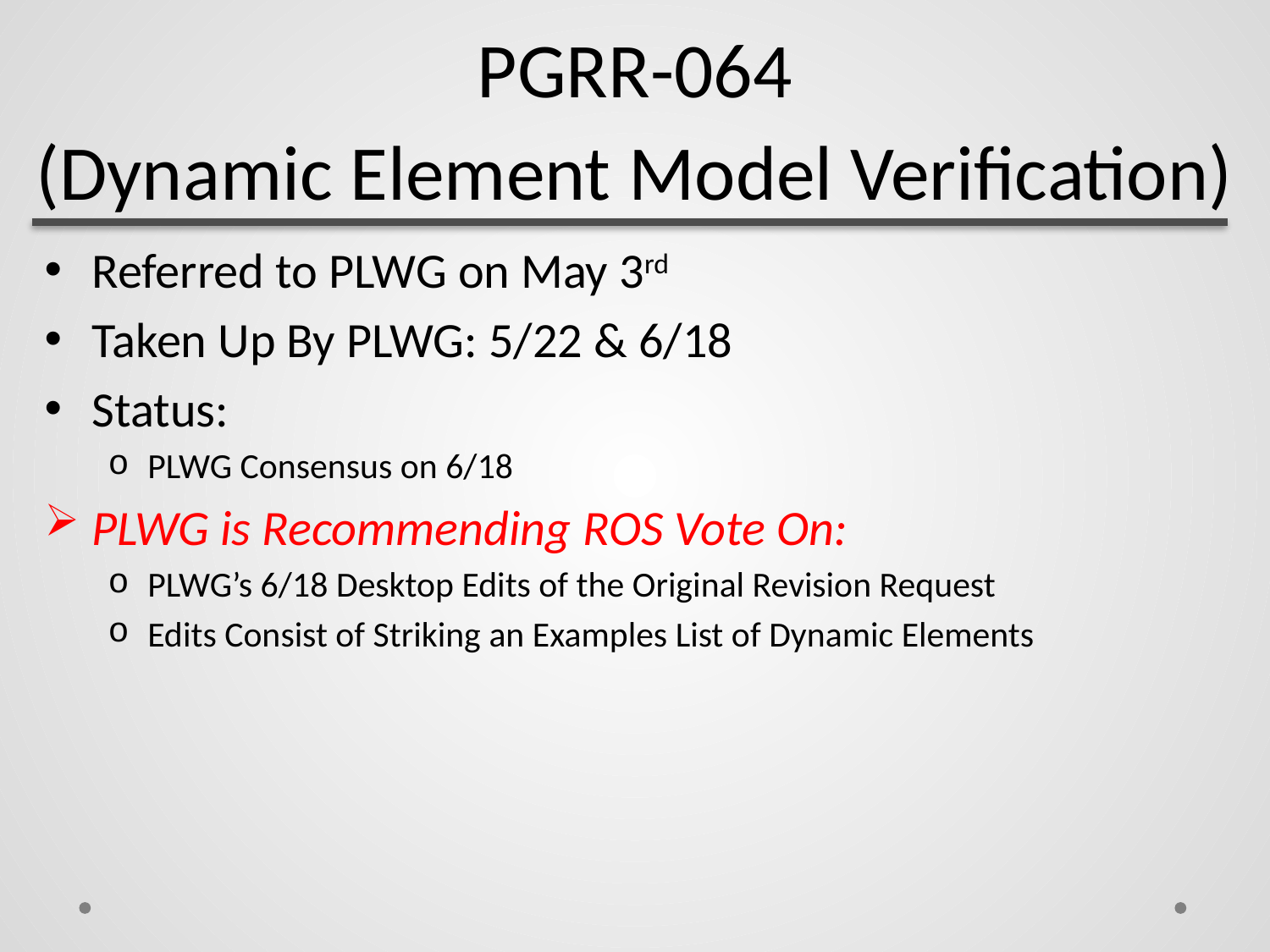

# PGRR-064 (Dynamic Element Model Verification)
Referred to PLWG on May 3rd
Taken Up By PLWG: 5/22 & 6/18
Status:
PLWG Consensus on 6/18
PLWG is Recommending ROS Vote On:
PLWG’s 6/18 Desktop Edits of the Original Revision Request
Edits Consist of Striking an Examples List of Dynamic Elements